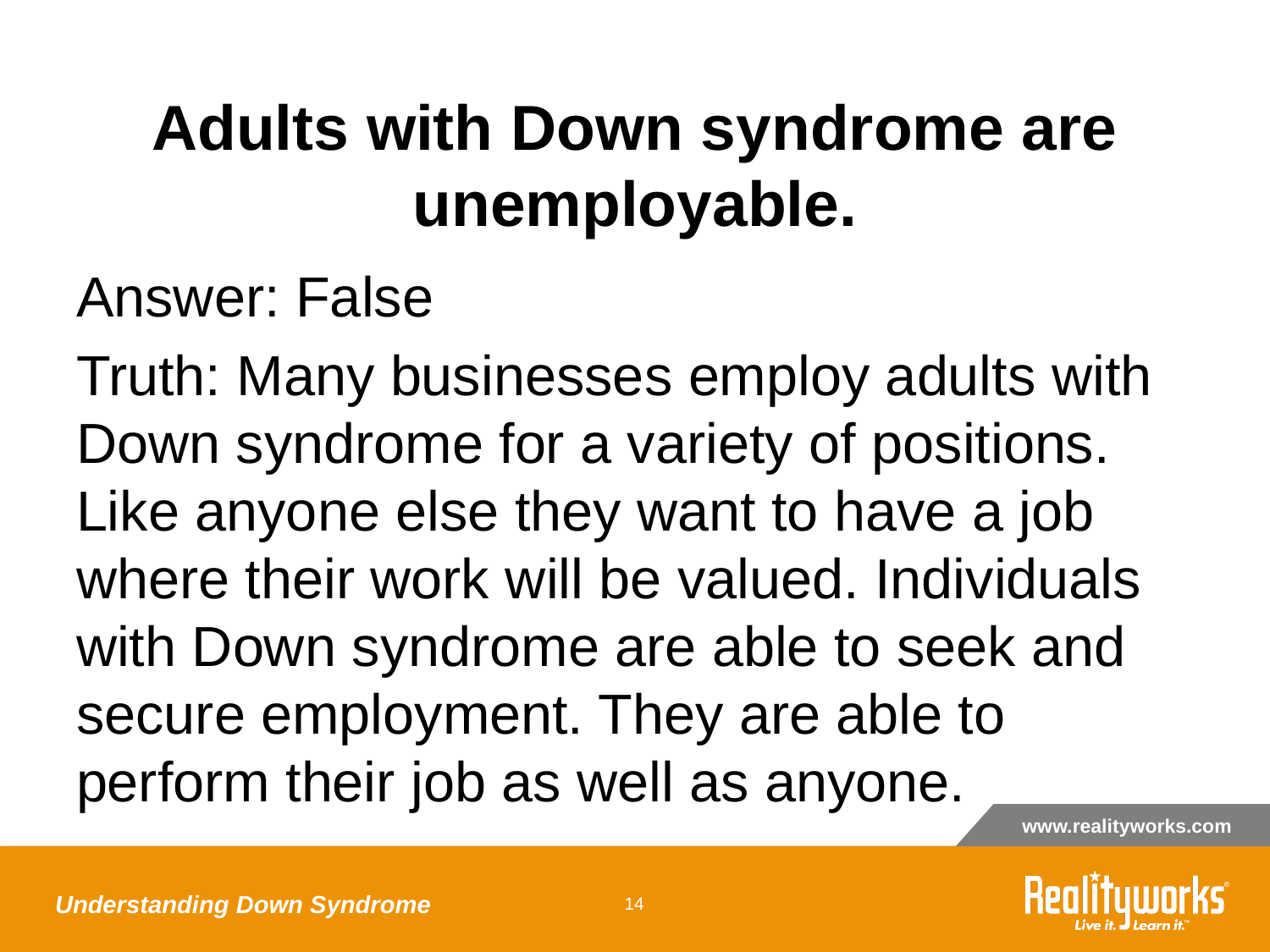

# Adults with Down syndrome are unemployable.
Answer: False
Truth: Many businesses employ adults with Down syndrome for a variety of positions. Like anyone else they want to have a job where their work will be valued. Individuals with Down syndrome are able to seek and secure employment. They are able to perform their job as well as anyone.
Understanding Down Syndrome
14